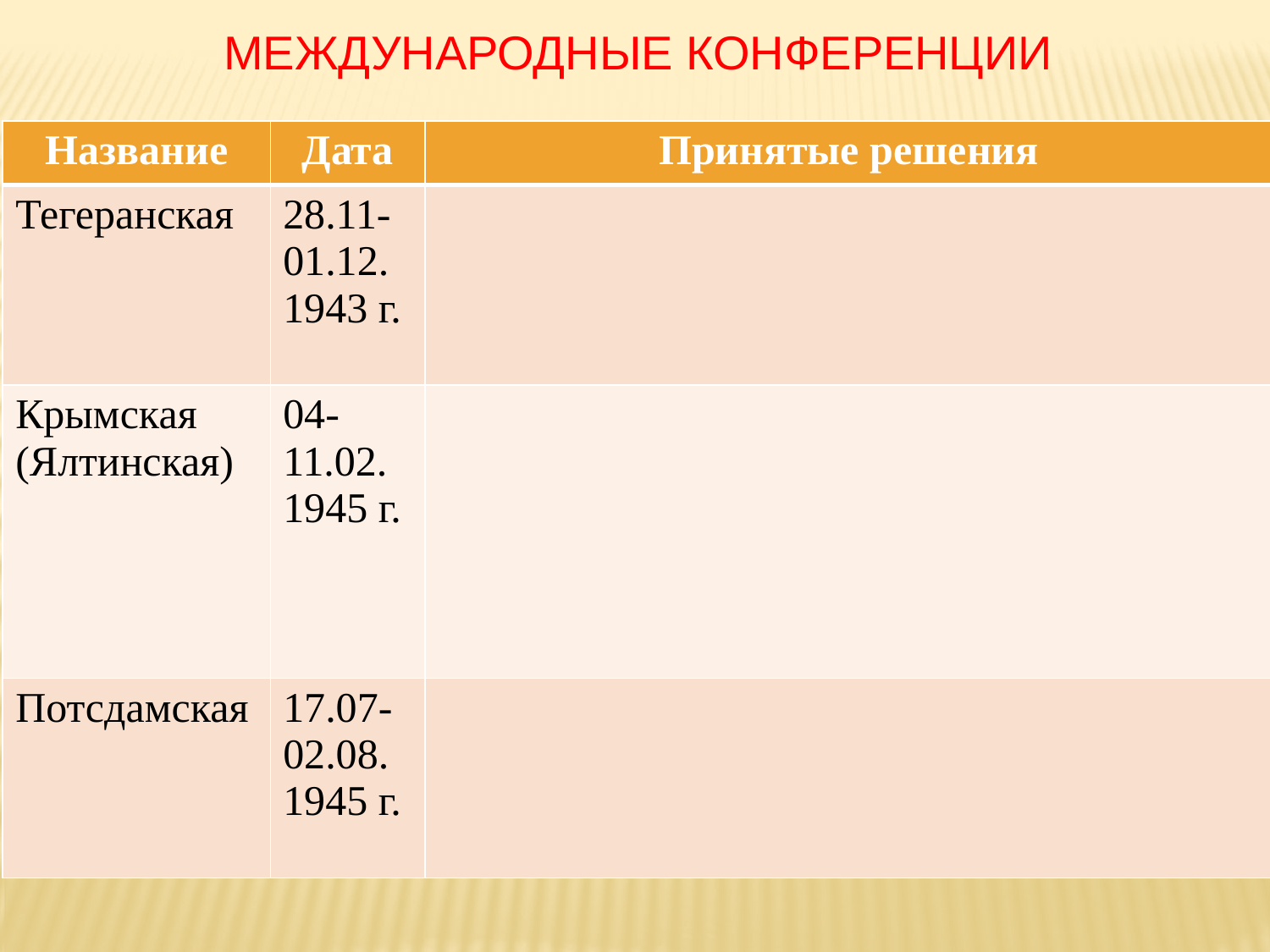

# Международные конференции
| Название | Дата | Принятые решения |
| --- | --- | --- |
| Тегеранская | 28.11-01.12. 1943 г. |  |
| Крымская (Ялтинская) | 04-11.02. 1945 г. |  |
| Потсдамская | 17.07-02.08. 1945 г. |  |